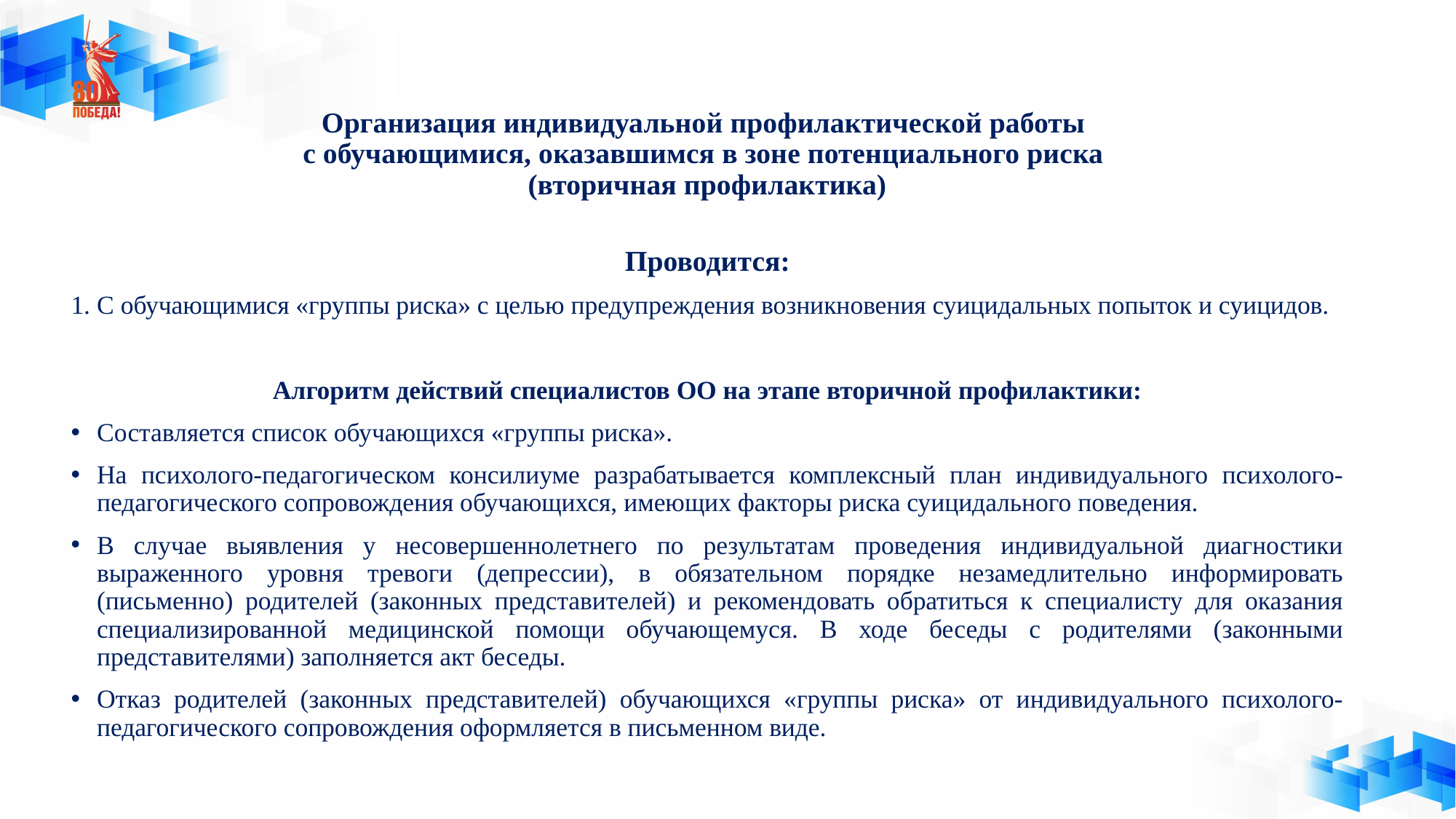

Организация индивидуальной профилактической работы
с обучающимися, оказавшимся в зоне потенциального риска
(вторичная профилактика)
Проводится:
1. С обучающимися «группы риска» с целью предупреждения возникновения суицидальных попыток и суицидов.

Алгоритм действий специалистов ОО на этапе вторичной профилактики:
Составляется список обучающихся «группы риска».
На психолого-педагогическом консилиуме разрабатывается комплексный план индивидуального психолого-педагогического сопровождения обучающихся, имеющих факторы риска суицидального поведения.
В случае выявления у несовершеннолетнего по результатам проведения индивидуальной диагностики выраженного уровня тревоги (депрессии), в обязательном порядке незамедлительно информировать (письменно) родителей (законных представителей) и рекомендовать обратиться к специалисту для оказания специализированной медицинской помощи обучающемуся. В ходе беседы с родителями (законными представителями) заполняется акт беседы.
Отказ родителей (законных представителей) обучающихся «группы риска» от индивидуального психолого-педагогического сопровождения оформляется в письменном виде.